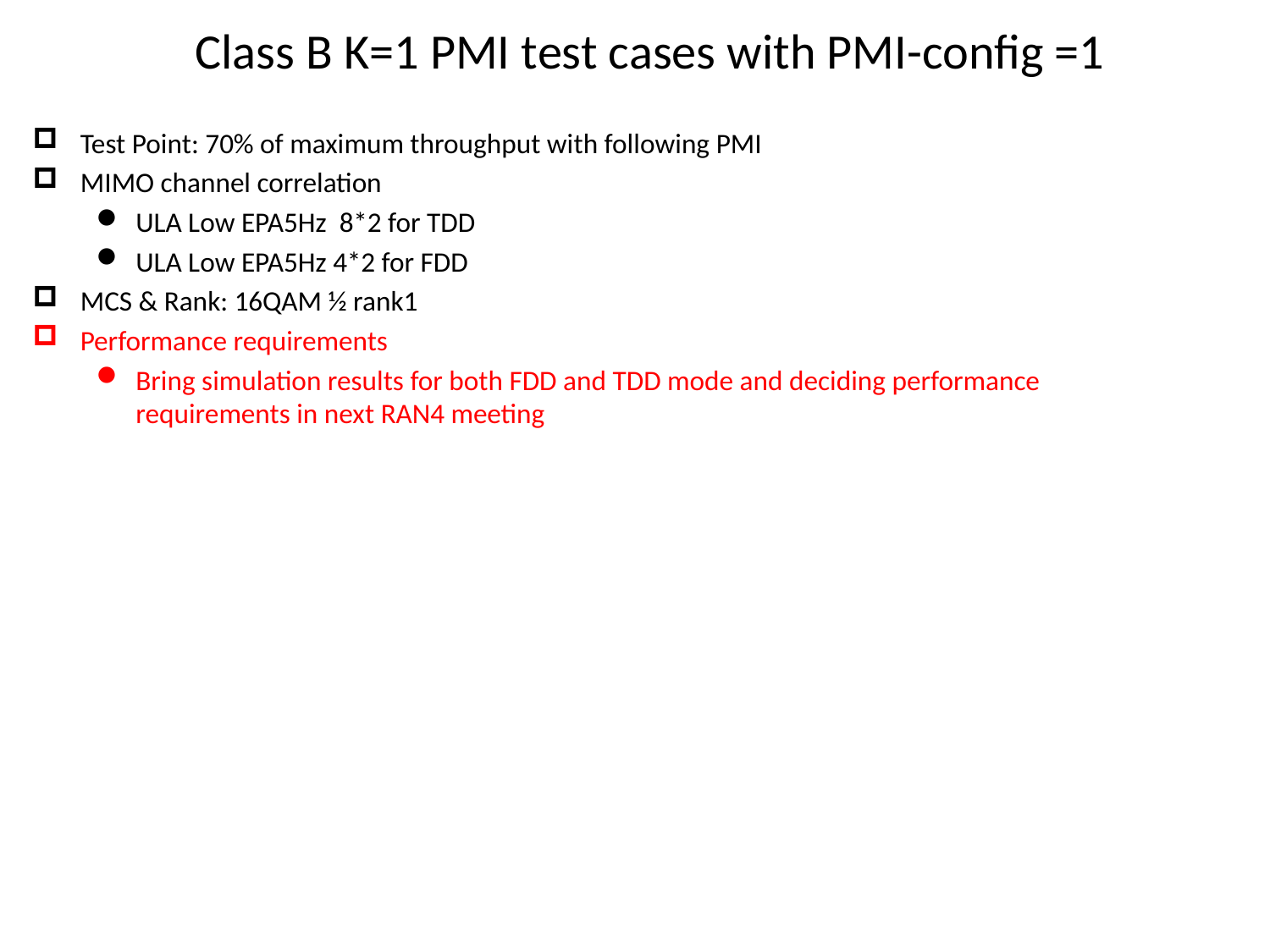

Class B K=1 PMI test cases with PMI-config =1
Test Point: 70% of maximum throughput with following PMI
MIMO channel correlation
ULA Low EPA5Hz  8*2 for TDD
ULA Low EPA5Hz 4*2 for FDD
MCS & Rank: 16QAM ½ rank1
Performance requirements
Bring simulation results for both FDD and TDD mode and deciding performance requirements in next RAN4 meeting